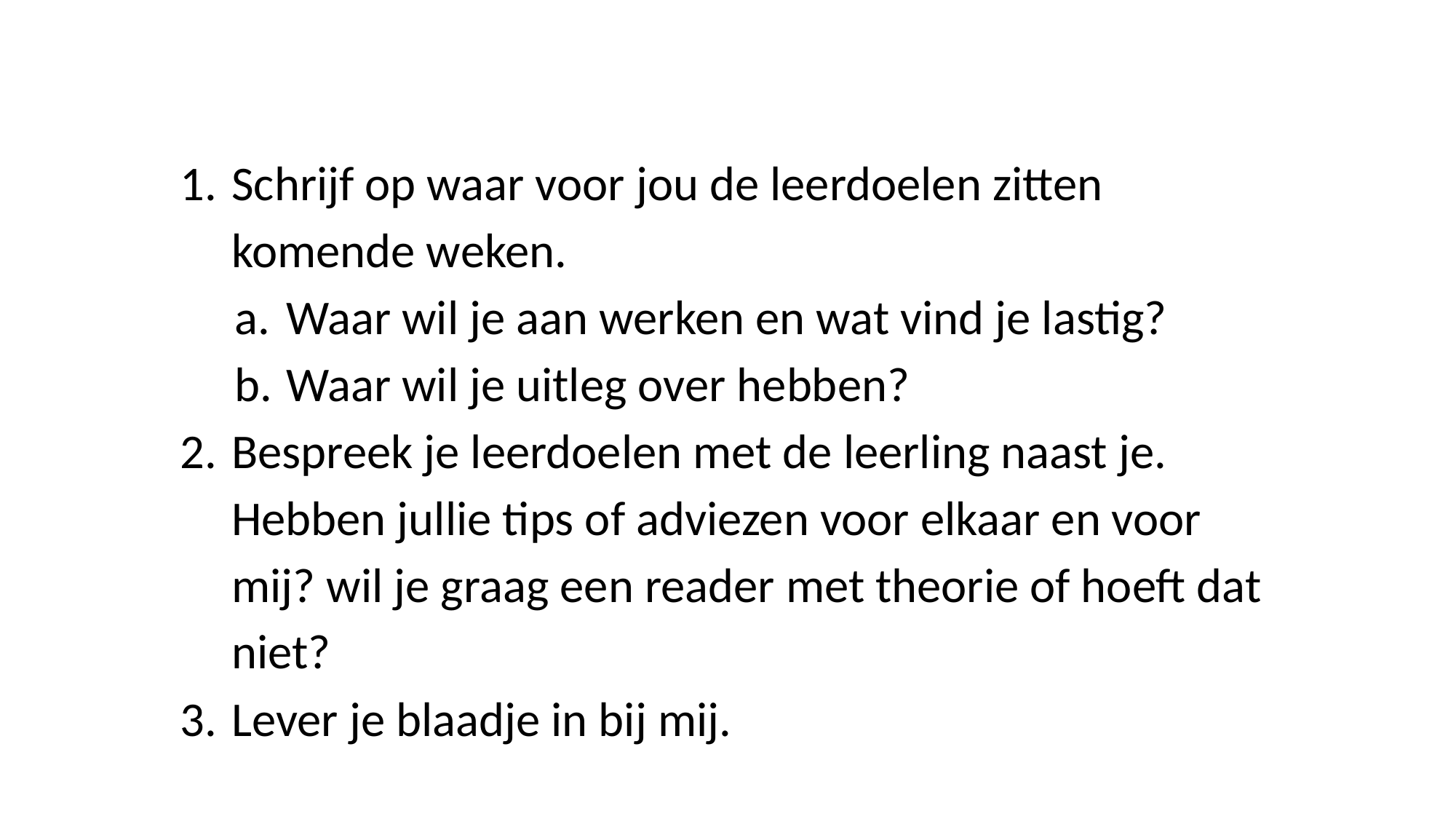

#
Schrijf op waar voor jou de leerdoelen zitten komende weken.
Waar wil je aan werken en wat vind je lastig?
Waar wil je uitleg over hebben?
Bespreek je leerdoelen met de leerling naast je. Hebben jullie tips of adviezen voor elkaar en voor mij? wil je graag een reader met theorie of hoeft dat niet?
Lever je blaadje in bij mij.